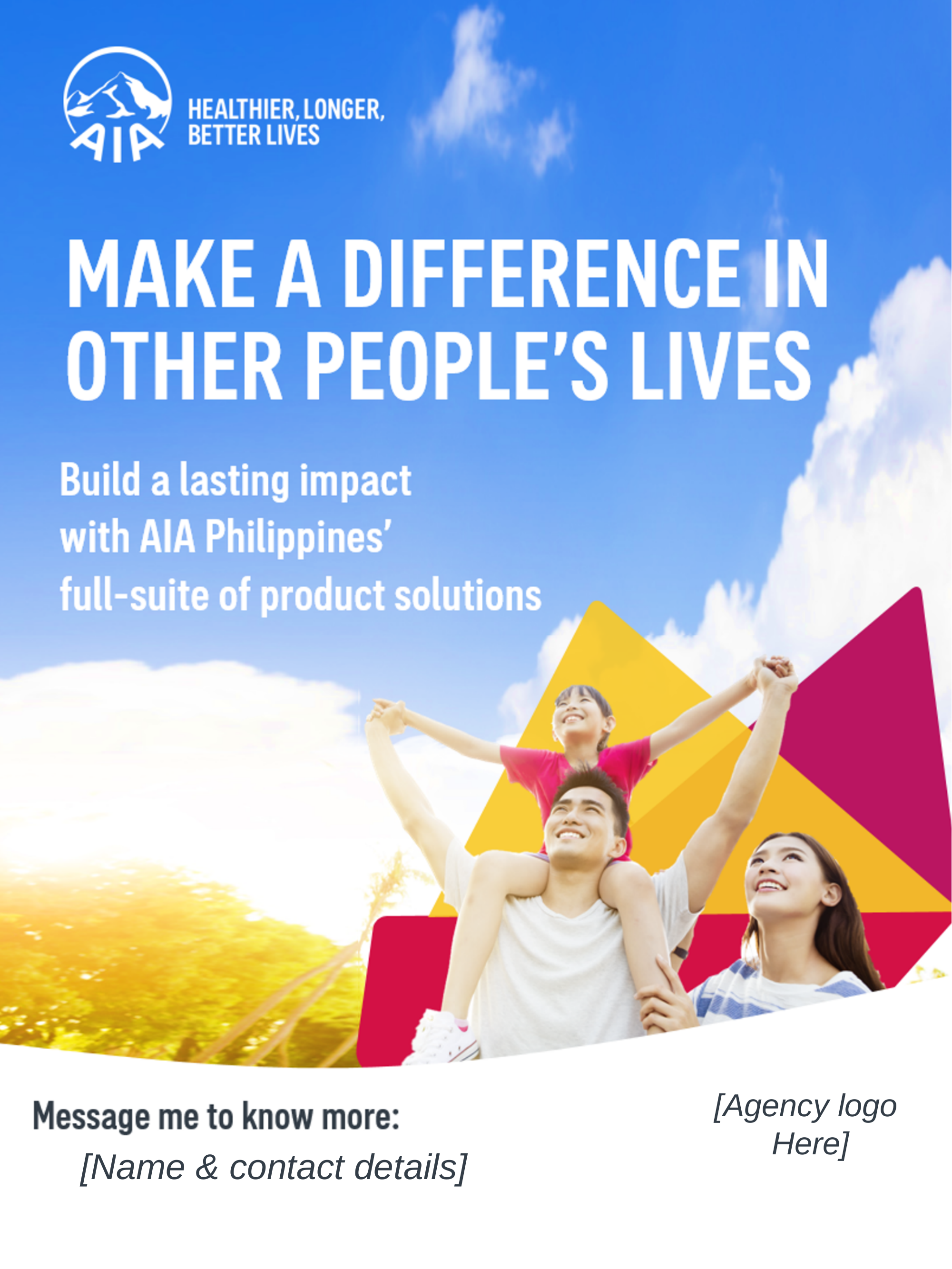

[Agency logo
Here]
[Name & contact details]